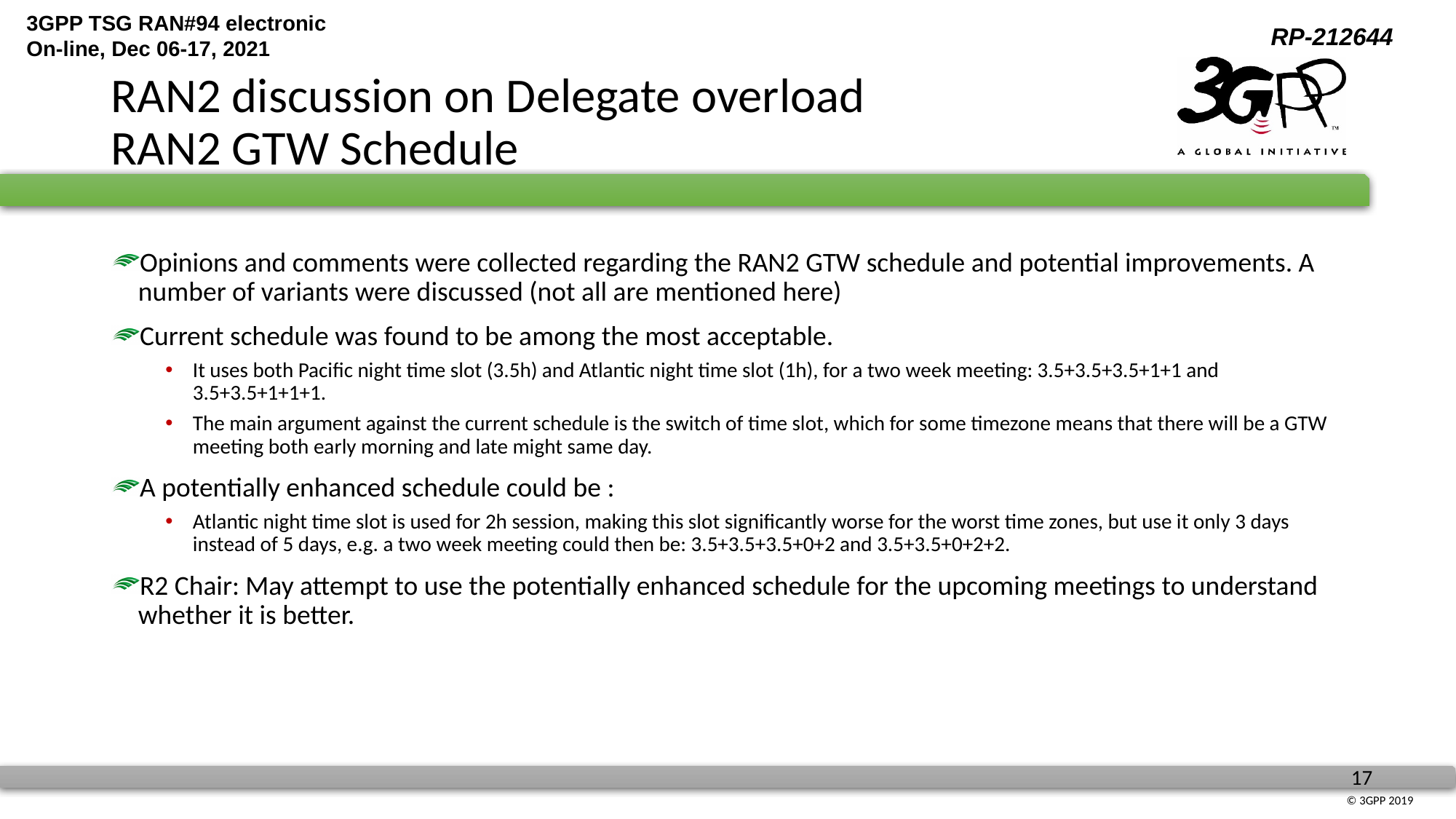

# RAN2 discussion on Delegate overload RAN2 GTW Schedule
Opinions and comments were collected regarding the RAN2 GTW schedule and potential improvements. A number of variants were discussed (not all are mentioned here)
Current schedule was found to be among the most acceptable.
It uses both Pacific night time slot (3.5h) and Atlantic night time slot (1h), for a two week meeting: 3.5+3.5+3.5+1+1 and 3.5+3.5+1+1+1.
The main argument against the current schedule is the switch of time slot, which for some timezone means that there will be a GTW meeting both early morning and late might same day.
A potentially enhanced schedule could be :
Atlantic night time slot is used for 2h session, making this slot significantly worse for the worst time zones, but use it only 3 days instead of 5 days, e.g. a two week meeting could then be: 3.5+3.5+3.5+0+2 and 3.5+3.5+0+2+2.
R2 Chair: May attempt to use the potentially enhanced schedule for the upcoming meetings to understand whether it is better.